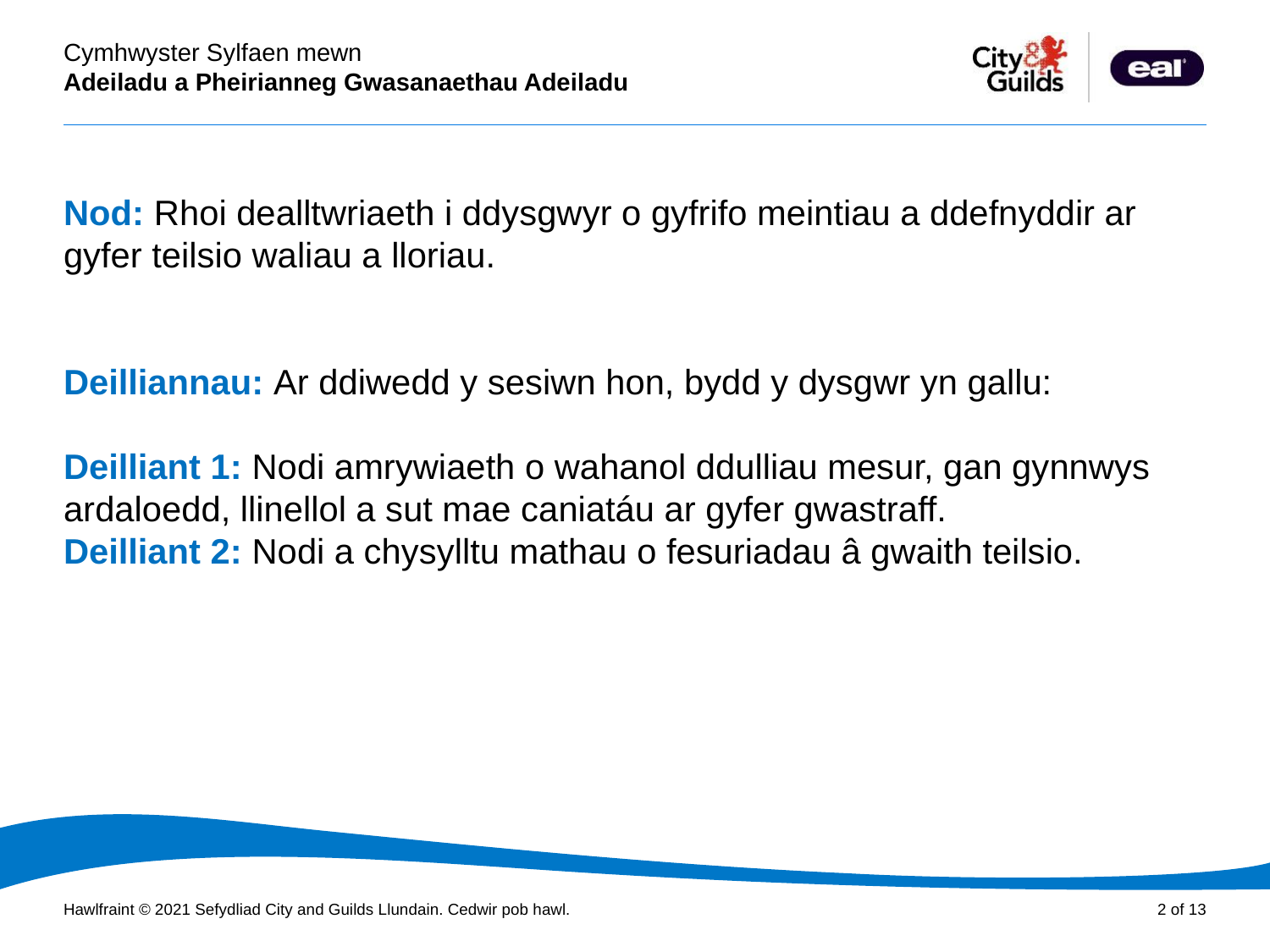

Cyflwyniad PowerPoint
# Nod: Rhoi dealltwriaeth i ddysgwyr o gyfrifo meintiau a ddefnyddir ar gyfer teilsio waliau a lloriau. Deilliannau: Ar ddiwedd y sesiwn hon, bydd y dysgwr yn gallu: Deilliant 1: Nodi amrywiaeth o wahanol ddulliau mesur, gan gynnwys ardaloedd, llinellol a sut mae caniatáu ar gyfer gwastraff. Deilliant 2: Nodi a chysylltu mathau o fesuriadau â gwaith teilsio.